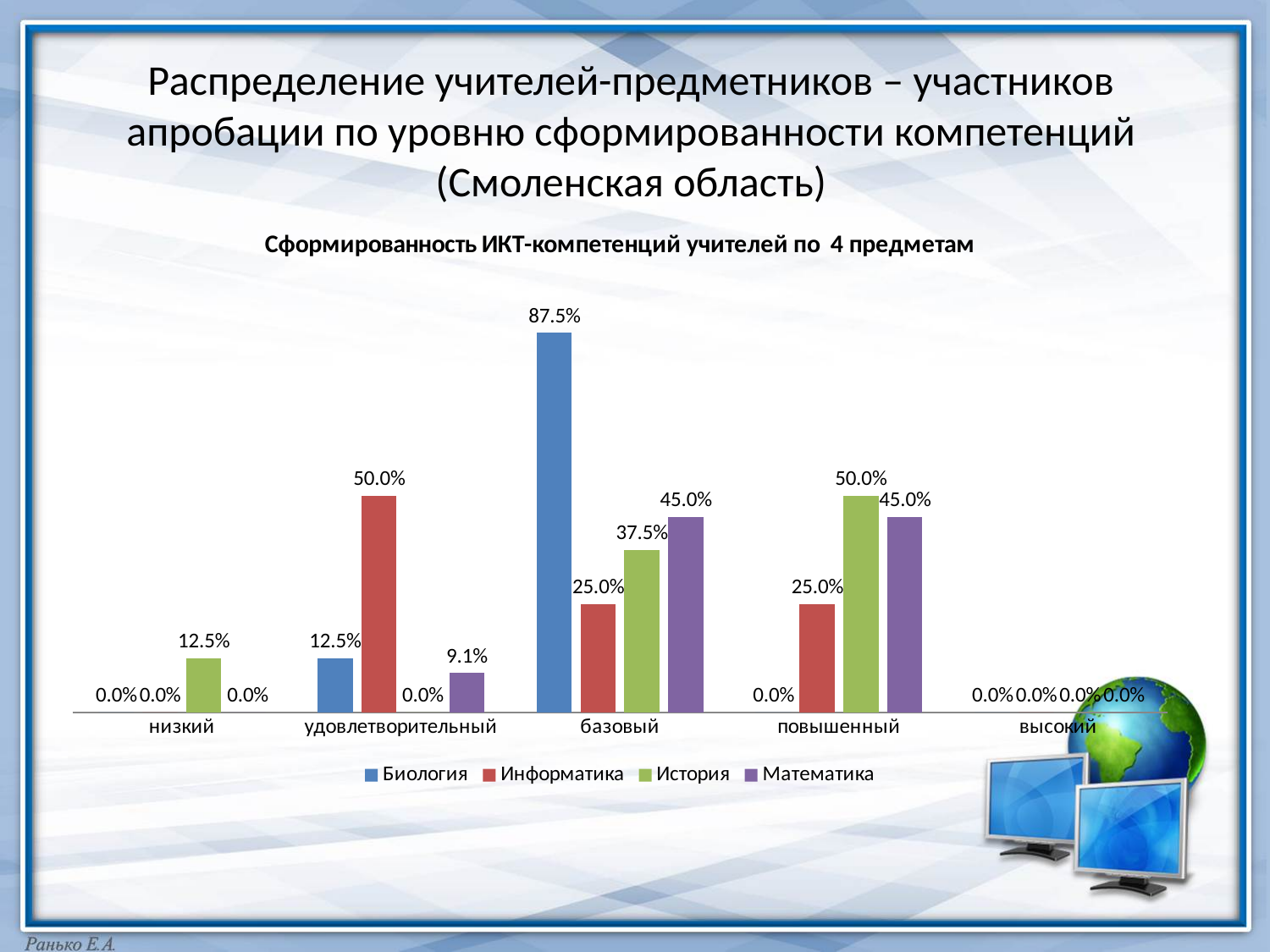

# Распределение учителей-предметников – участников апробации по уровню сформированности компетенций (Смоленская область)

### Chart: Сформированность ИКТ-компетенций учителей по  4 предметам

| Category | Биология | Информатика | История | Математика |
|---|---|---|---|---|
| низкий | 0.0 | 0.0 | 0.125 | 0.0 |
| удовлетворительный | 0.125 | 0.5 | 0.0 | 0.091 |
| базовый | 0.875 | 0.25 | 0.375 | 0.45 |
| повышенный | 0.0 | 0.25 | 0.5 | 0.45 |
| высокий | 0.0 | 0.0 | 0.0 | 0.0 |